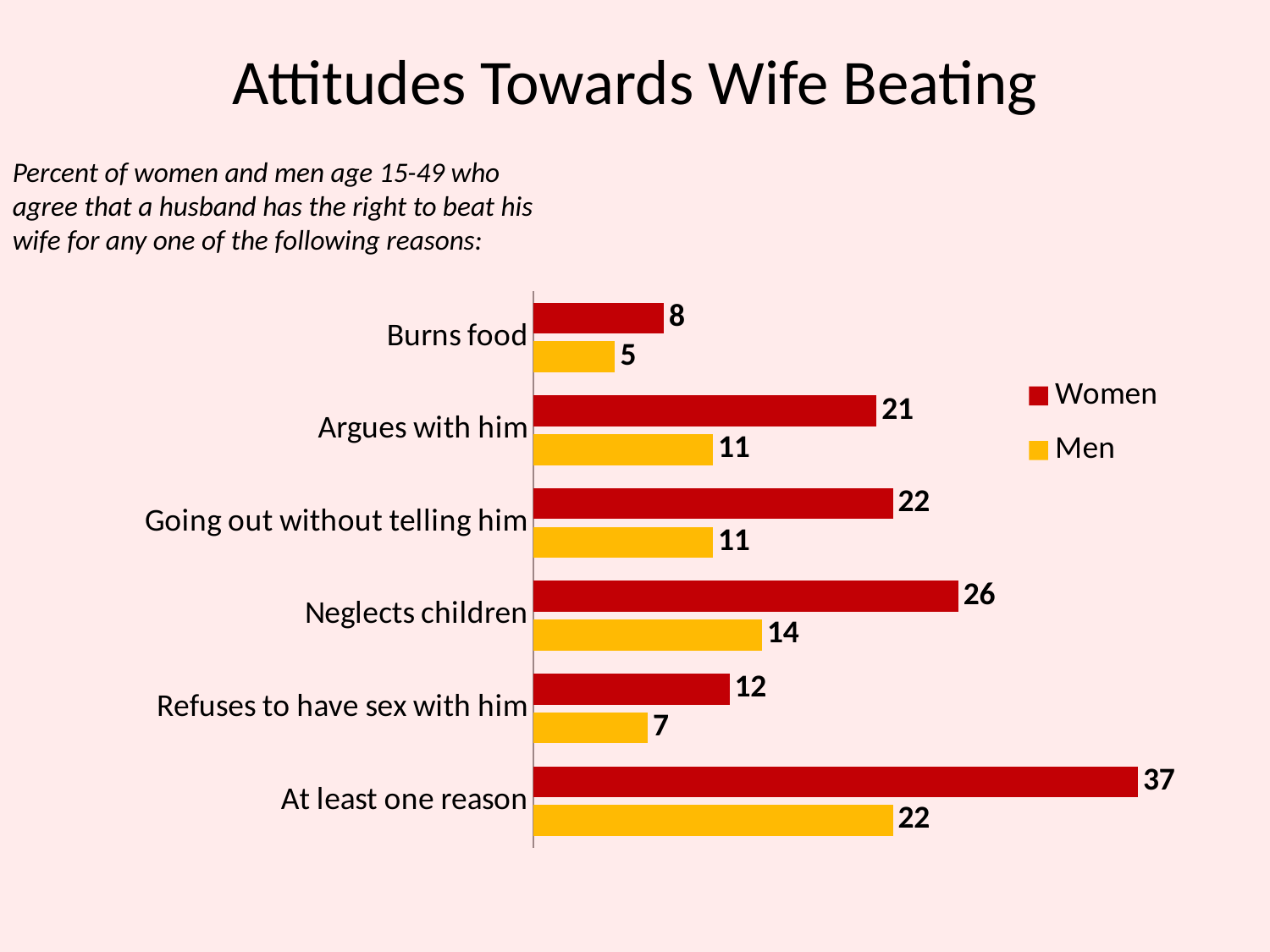

# Attitudes Towards Wife Beating
Percent of women and men age 15-49 who agree that a husband has the right to beat his wife for any one of the following reasons:

### Chart

| Category | Men | Women |
|---|---|---|
| At least one reason | 22.0 | 37.0 |
| Refuses to have sex with him | 7.0 | 12.0 |
| Neglects children | 14.0 | 26.0 |
| Going out without telling him | 11.0 | 22.0 |
| Argues with him | 11.0 | 21.0 |
| Burns food | 5.0 | 8.0 |